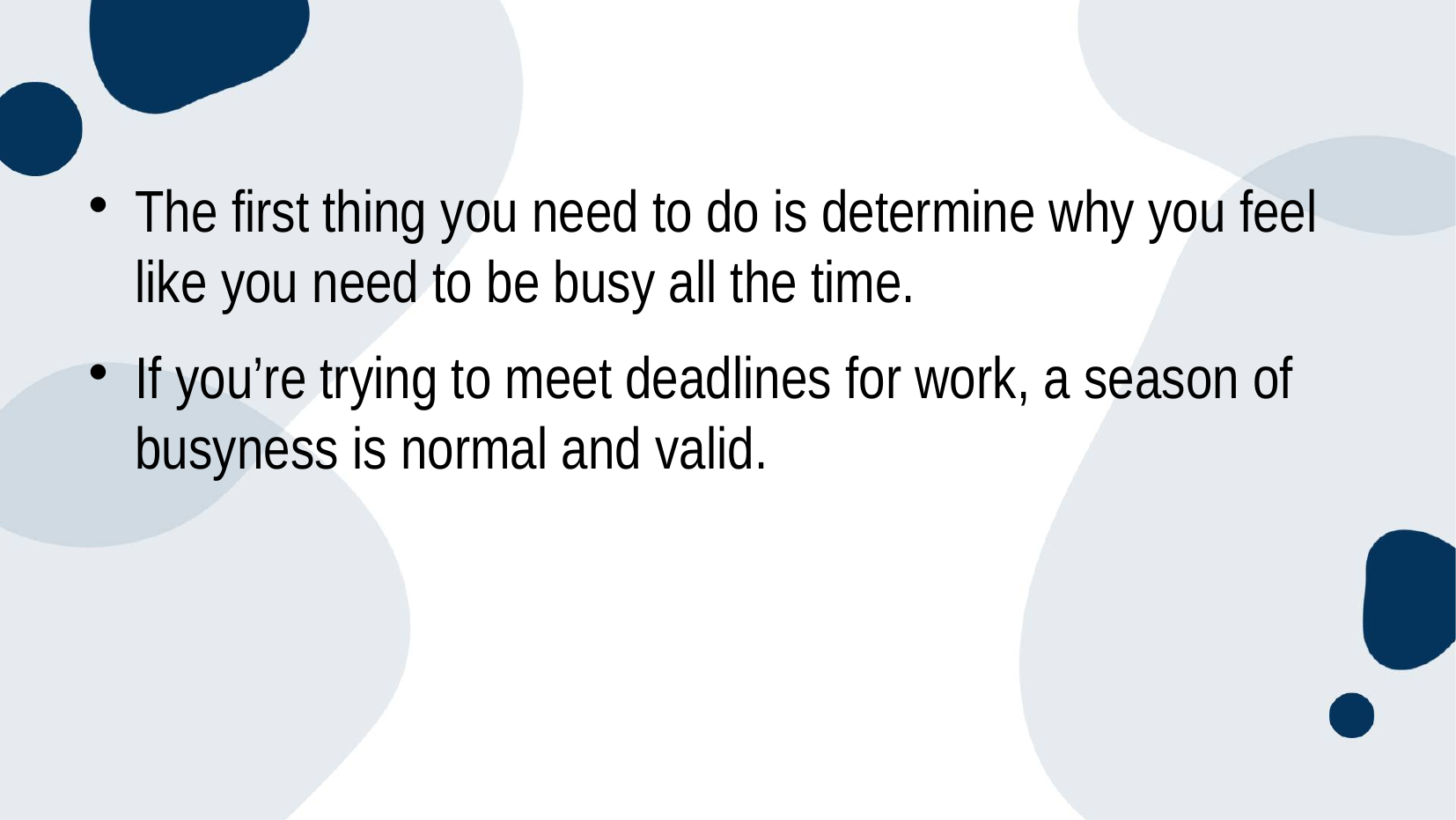

The first thing you need to do is determine why you feel like you need to be busy all the time.
If you’re trying to meet deadlines for work, a season of busyness is normal and valid.